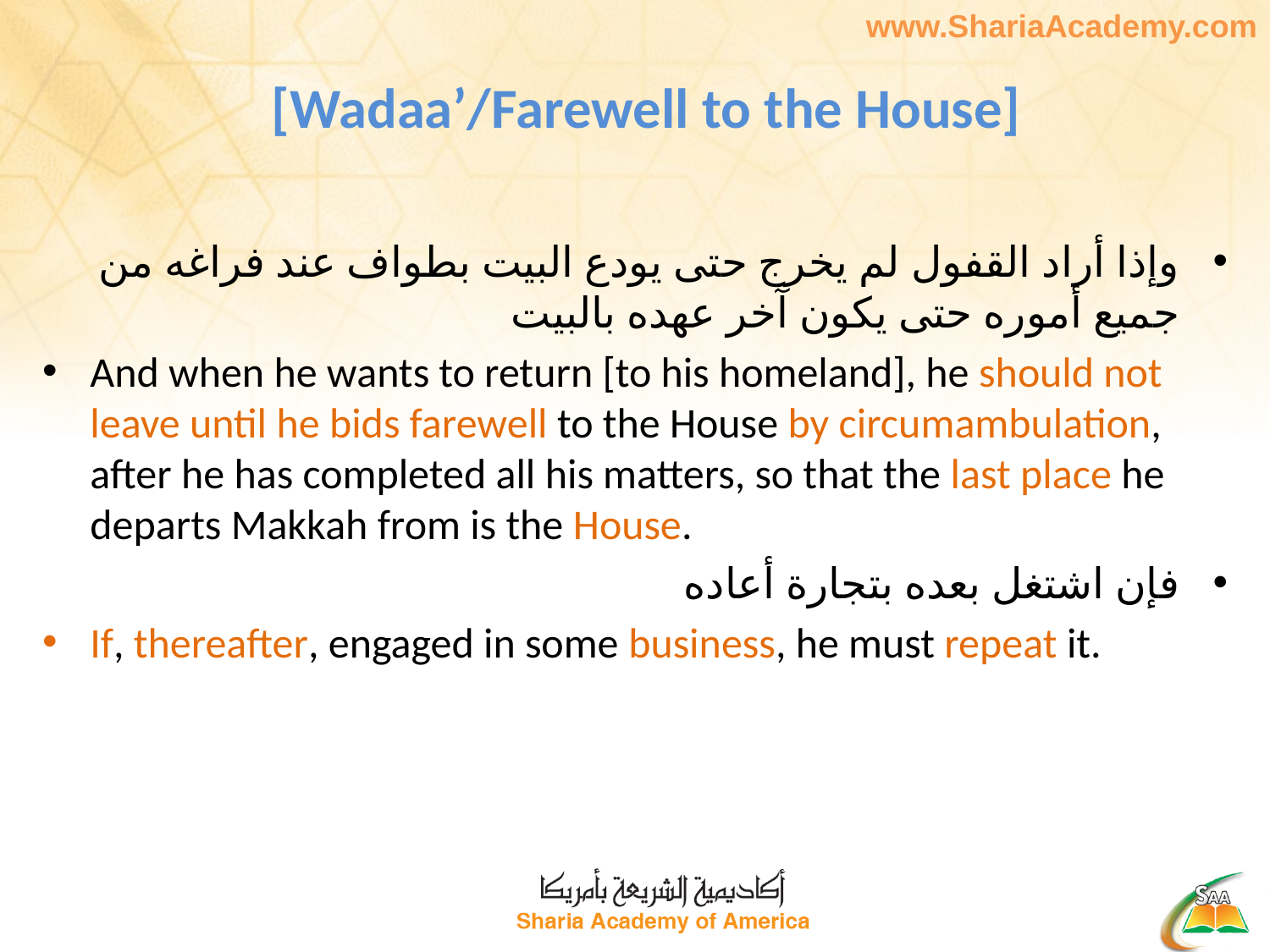

# [Wadaa’/Farewell to the House]
وإذا أراد القفول لم يخرج حتى يودع البيت بطواف عند فراغه من جميع أموره حتى يكون آخر عهده بالبيت
And when he wants to return [to his homeland], he should not leave until he bids farewell to the House by circumambulation, after he has completed all his matters, so that the last place he departs Makkah from is the House.
فإن اشتغل بعده بتجارة أعاده
If, thereafter, engaged in some business, he must repeat it.